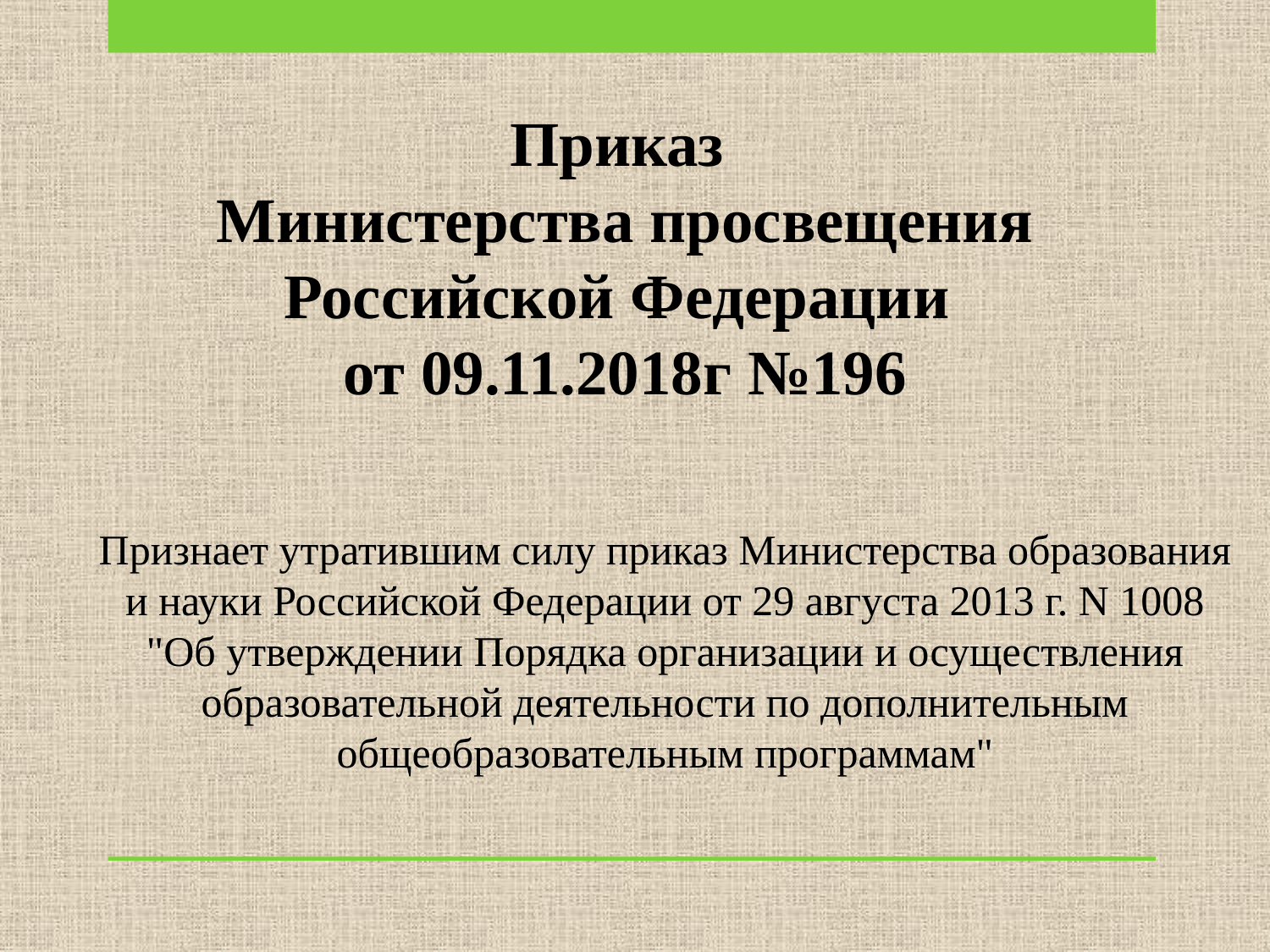

Приказ
Министерства просвещения Российской Федерации
от 09.11.2018г №196
Признает утратившим силу приказ Министерства образования и науки Российской Федерации от 29 августа 2013 г. N 1008 "Об утверждении Порядка организации и осуществления образовательной деятельности по дополнительным общеобразовательным программам"